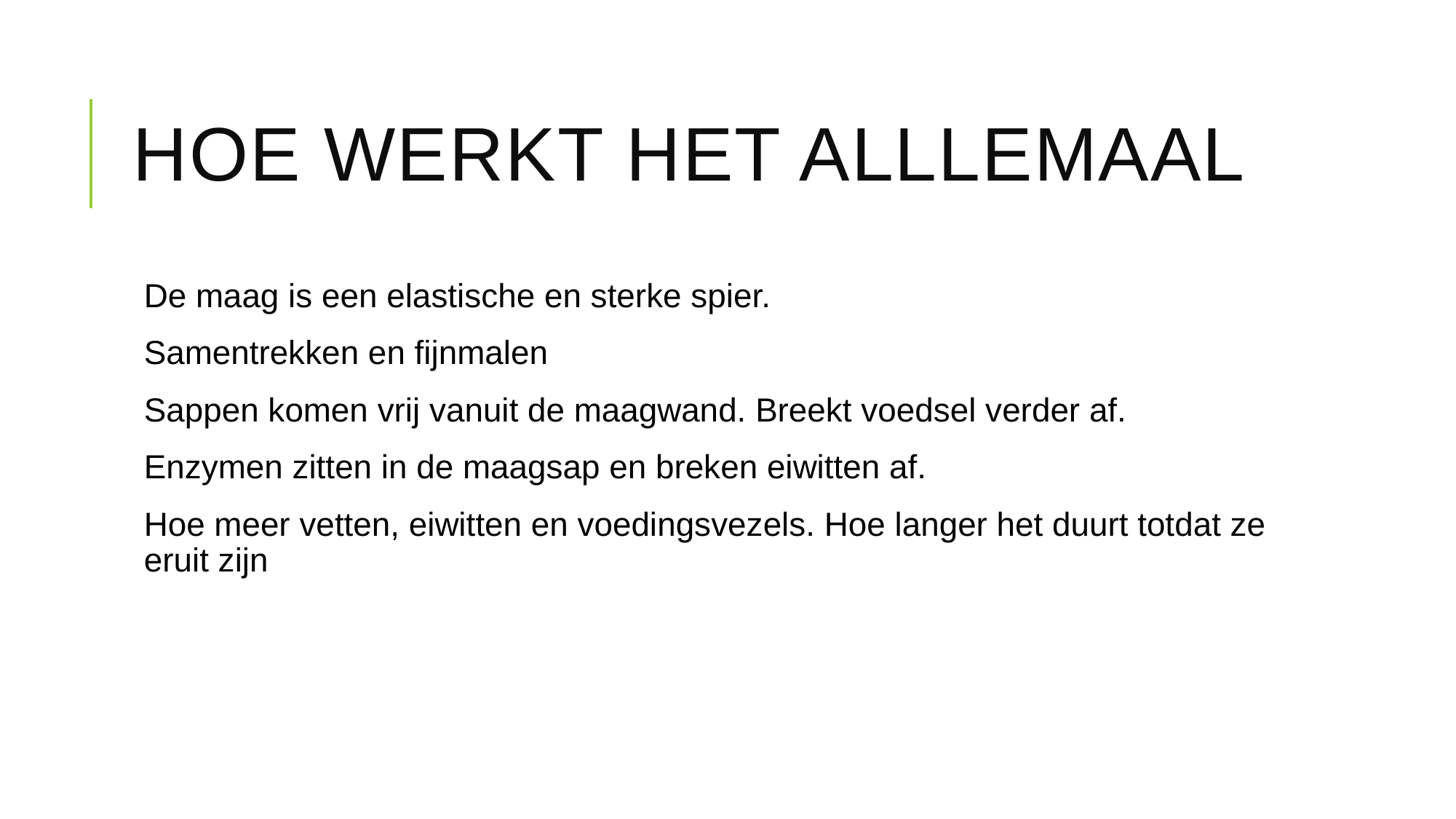

# Hoe werkt het alllemaal
De maag is een elastische en sterke spier.
Samentrekken en fijnmalen
Sappen komen vrij vanuit de maagwand. Breekt voedsel verder af.
Enzymen zitten in de maagsap en breken eiwitten af.
Hoe meer vetten, eiwitten en voedingsvezels. Hoe langer het duurt totdat ze eruit zijn